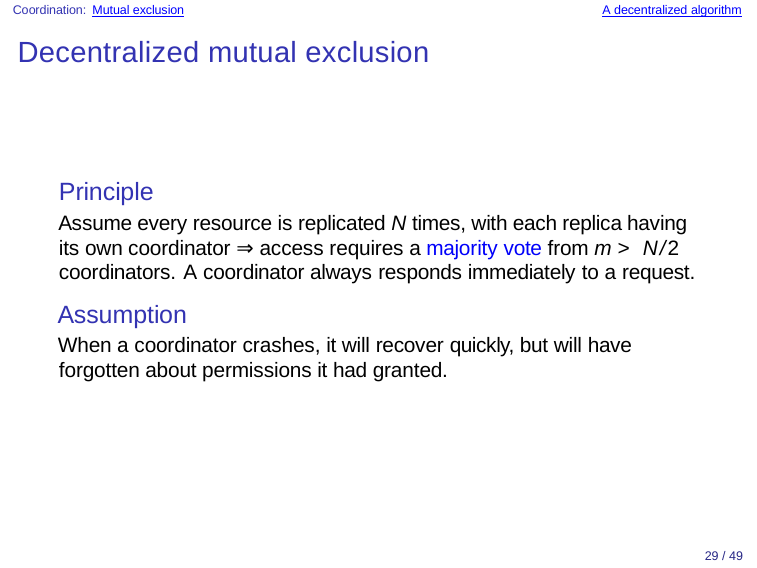

Coordination: Mutual exclusion
A decentralized algorithm
Decentralized mutual exclusion
Principle
Assume every resource is replicated N times, with each replica having  its own coordinator ⇒ access requires a majority vote from m > N/2  coordinators. A coordinator always responds immediately to a request.
Assumption
When a coordinator crashes, it will recover quickly, but will have  forgotten about permissions it had granted.
29 / 49